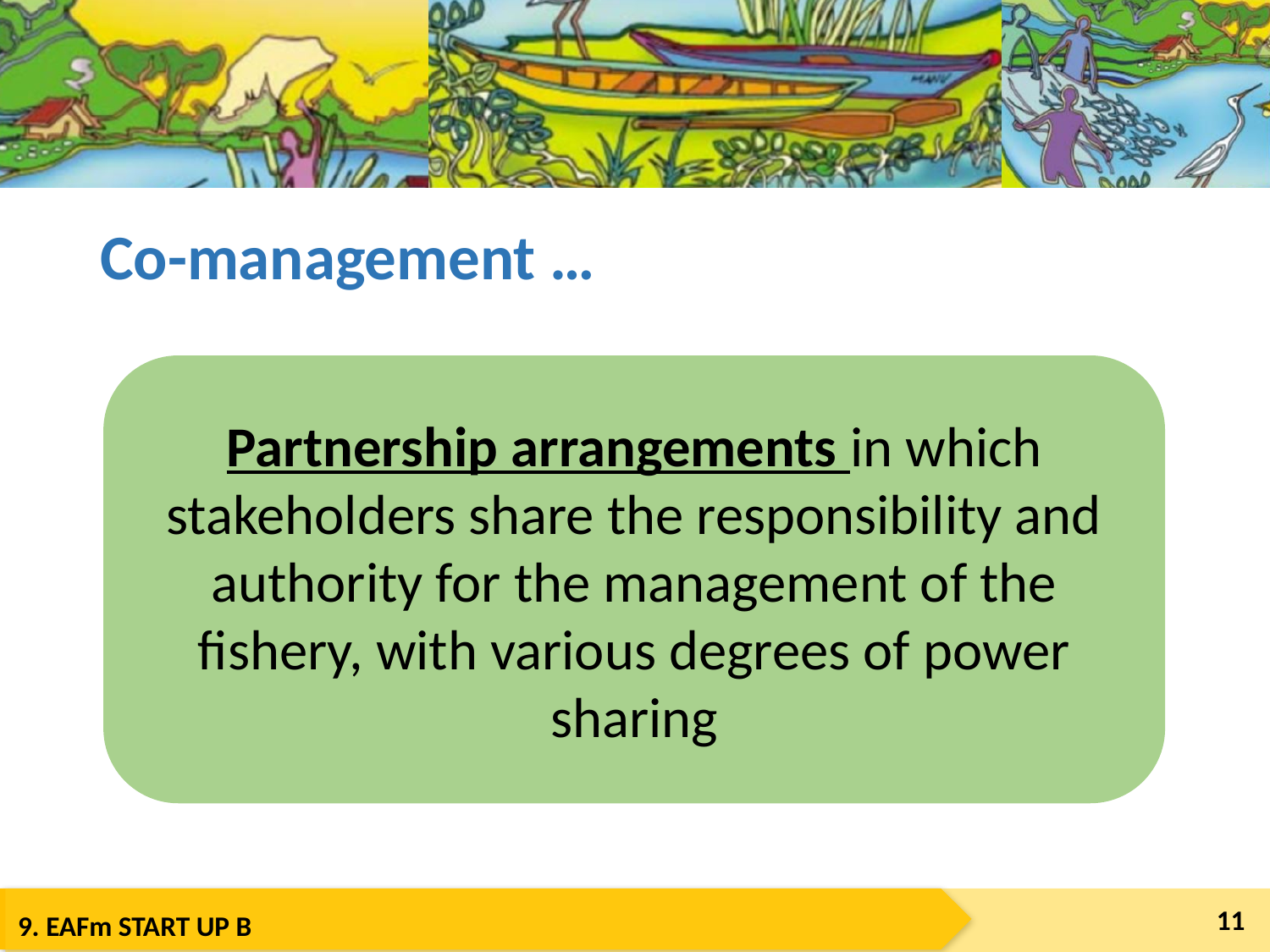

# Co-management …
Partnership arrangements in which stakeholders share the responsibility and authority for the management of the fishery, with various degrees of power sharing
11